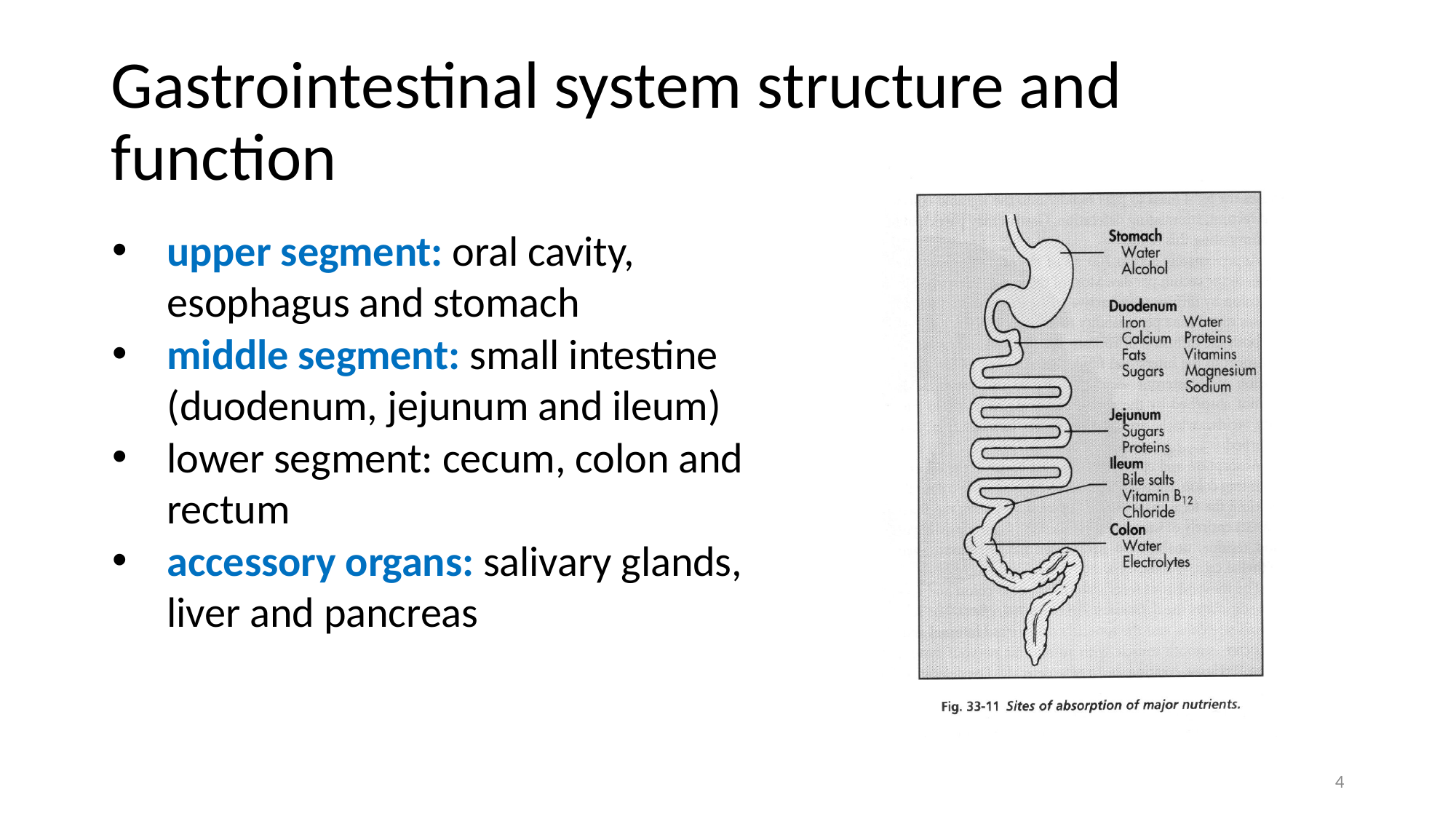

# Gastrointestinal system structure and function

upper segment: oral cavity, esophagus and stomach
middle segment: small intestine (duodenum, jejunum and ileum)
lower segment: cecum, colon and rectum
accessory organs: salivary glands, liver and pancreas
4